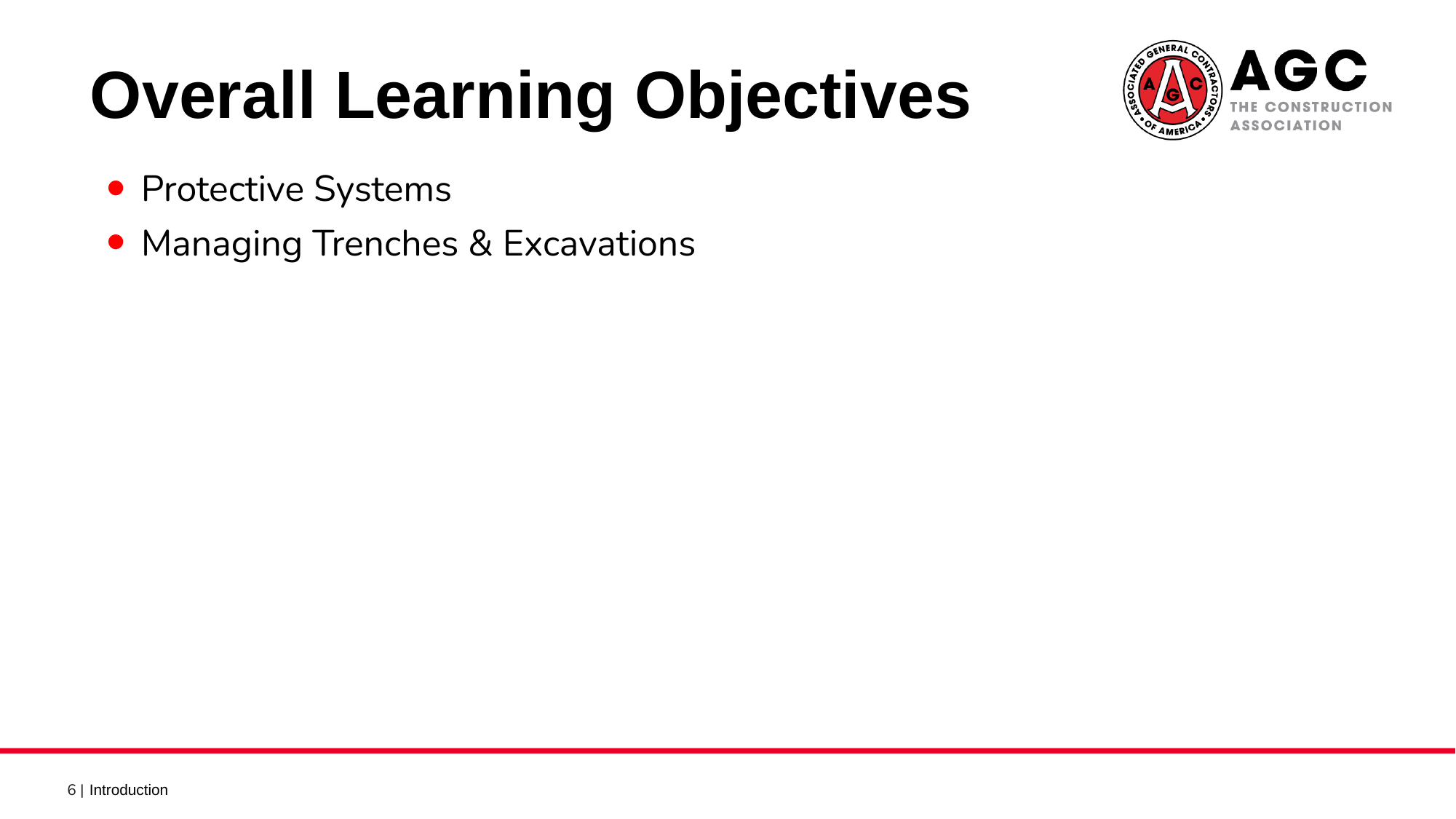

Overall Learning Objectives
Protective Systems
Managing Trenches & Excavations

Introduction